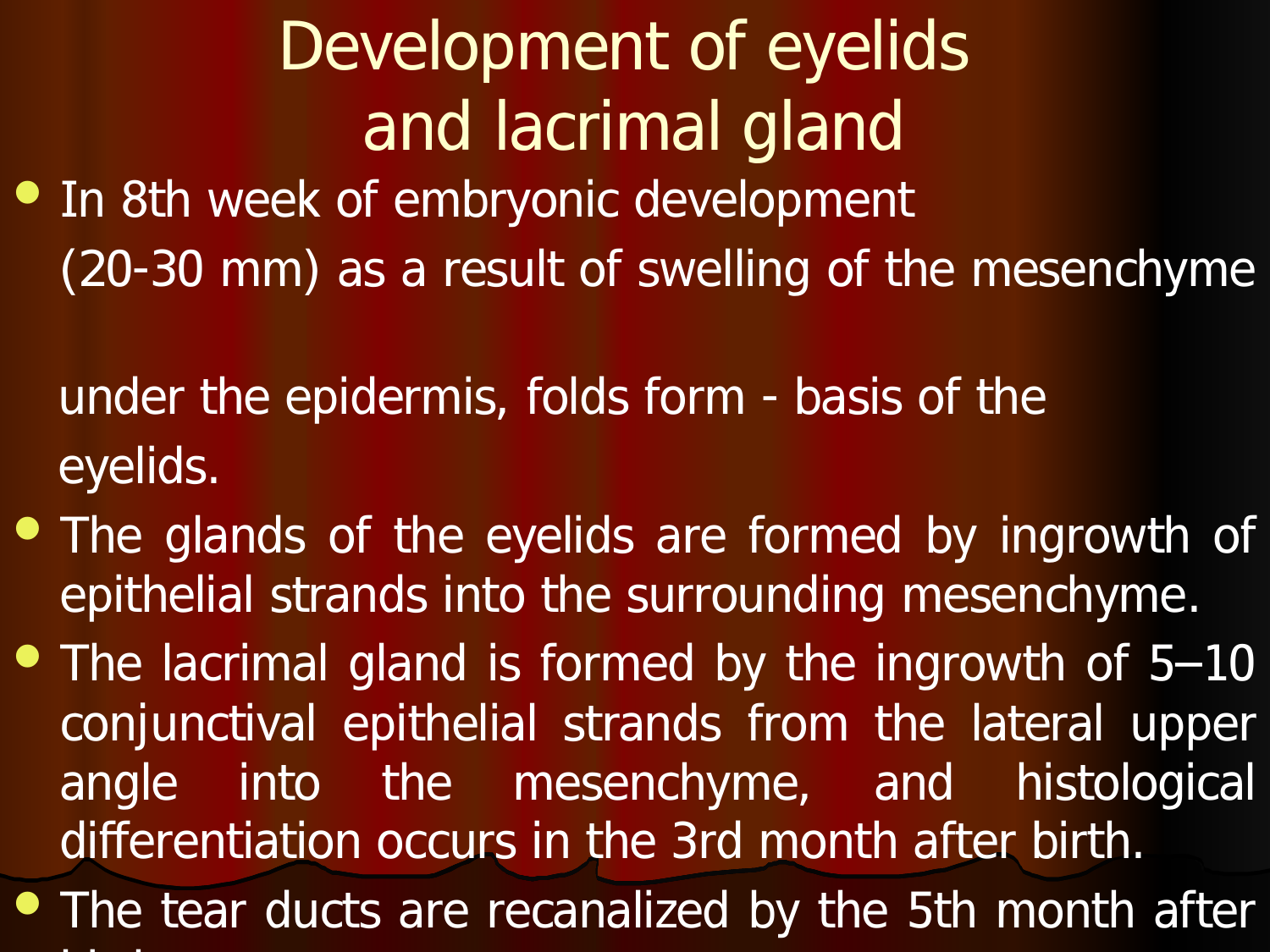

# Development of eyelids and lacrimal gland
In 8th week of embryonic development
   (20-30 mm) as a result of swelling of the mesenchyme
   under the epidermis, folds form - basis of the
   eyelids.
The glands of the eyelids are formed by ingrowth of epithelial strands into the surrounding mesenchyme.
The lacrimal gland is formed by the ingrowth of 5–10 conjunctival epithelial strands from the lateral upper angle into the mesenchyme, and histological differentiation occurs in the 3rd month after birth.
The tear ducts are recanalized by the 5th month after birth.